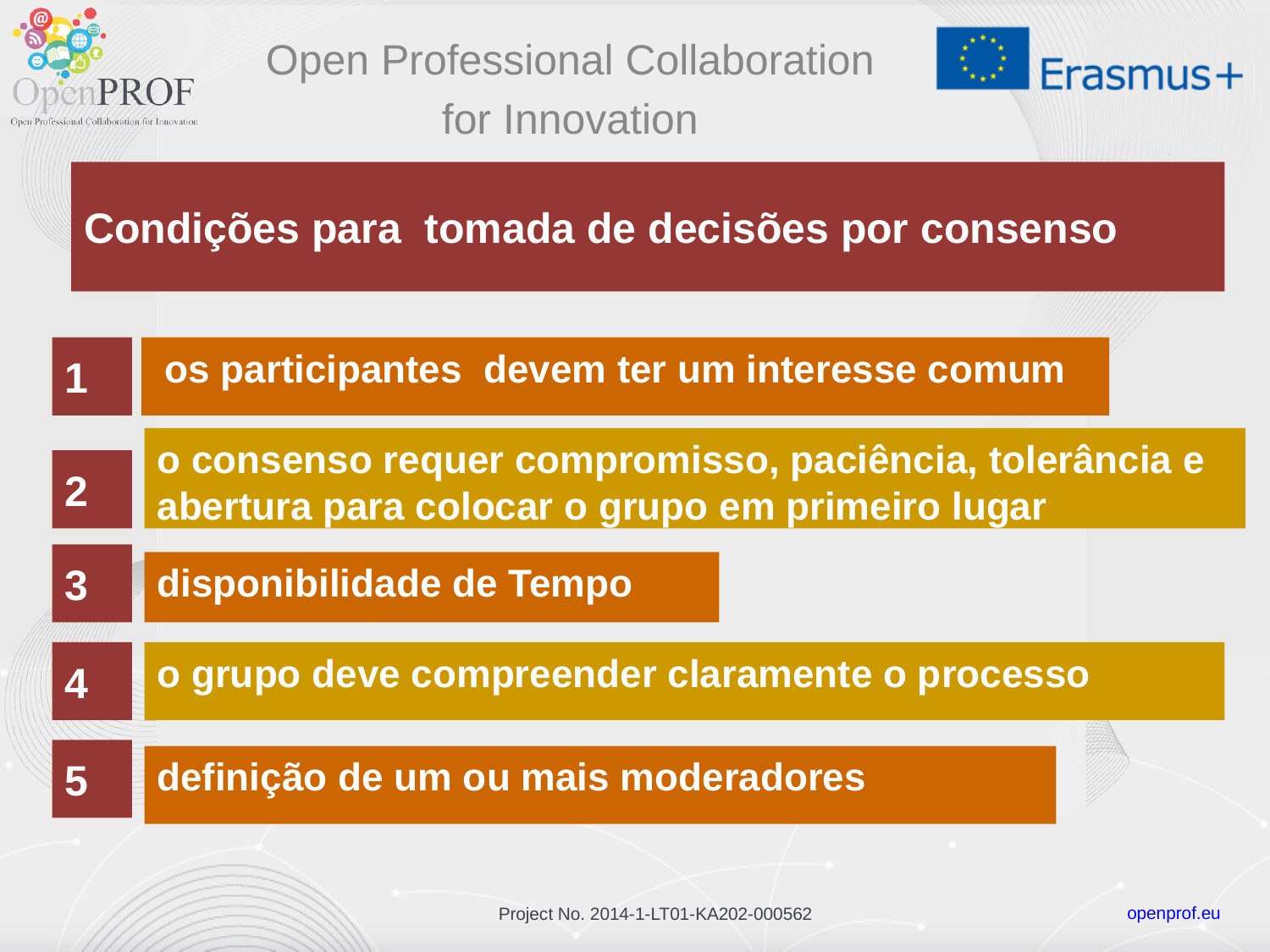

Open Professional Collaboration
for Innovation
# Condições para  tomada de decisões por consenso
1
 os participantes  devem ter um interesse comum
o consenso requer compromisso, paciência, tolerância e abertura para colocar o grupo em primeiro lugar
2
3
disponibilidade de Tempo

o grupo deve compreender claramente o processo
4
5
definição de um ou mais moderadores